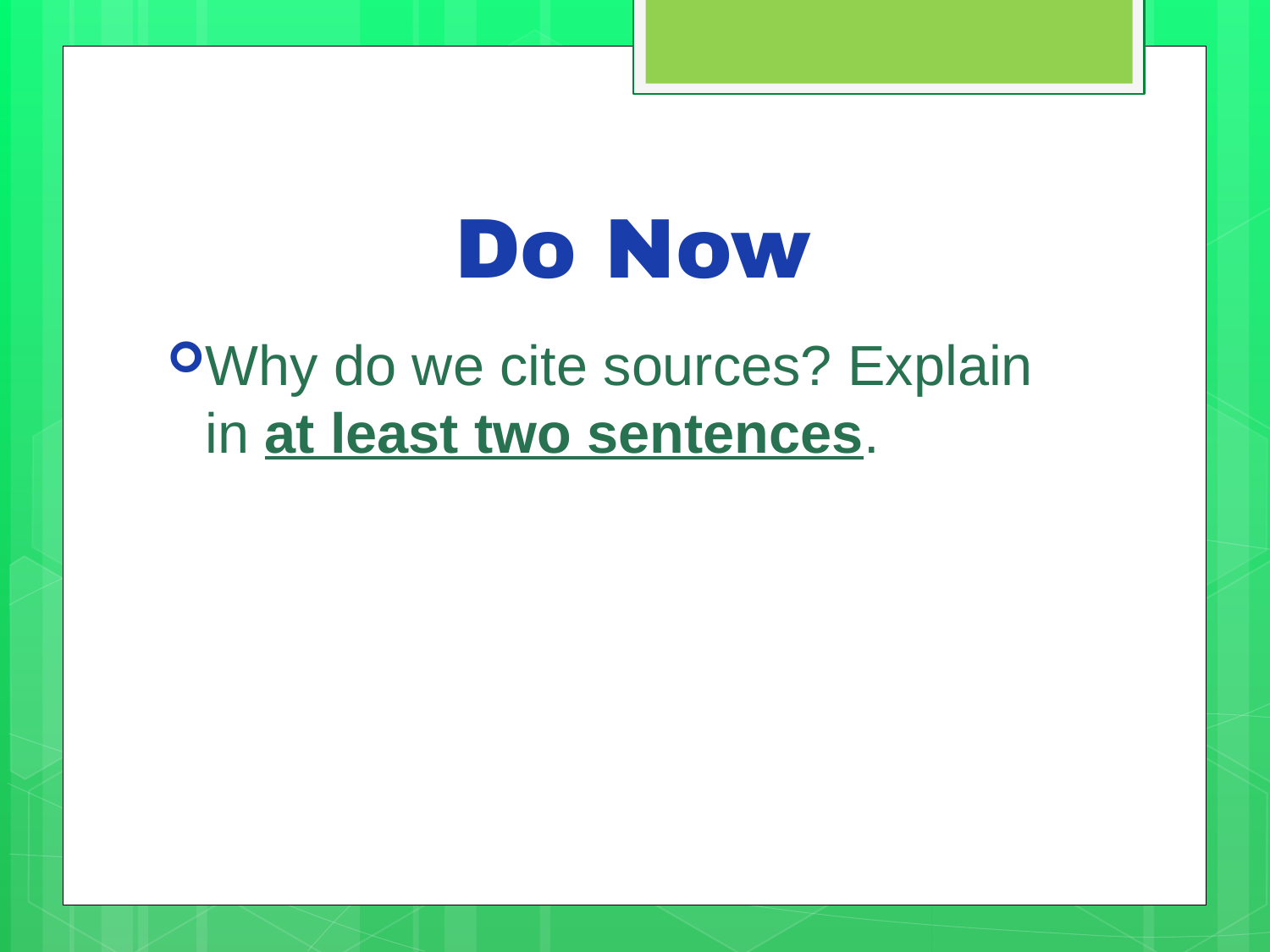

# Do Now
Why do we cite sources? Explain in at least two sentences.